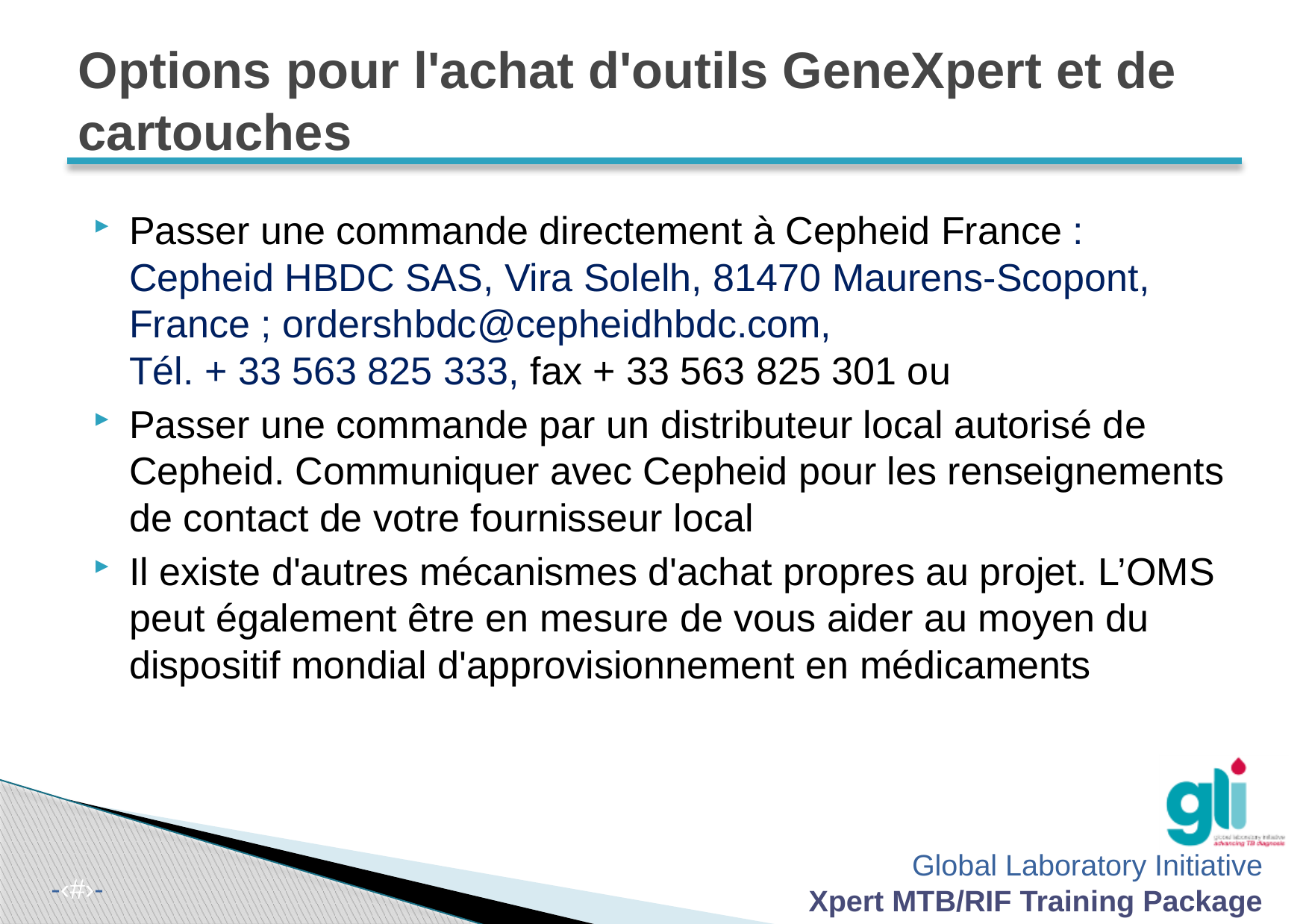

# Options pour l'achat d'outils GeneXpert et de cartouches
Passer une commande directement à Cepheid France :
Cepheid HBDC SAS, Vira Solelh, 81470 Maurens-Scopont, France ; ordershbdc@cepheidhbdc.com,
Tél. + 33 563 825 333, fax + 33 563 825 301 ou
Passer une commande par un distributeur local autorisé de Cepheid. Communiquer avec Cepheid pour les renseignements de contact de votre fournisseur local
Il existe d'autres mécanismes d'achat propres au projet. L’OMS peut également être en mesure de vous aider au moyen du dispositif mondial d'approvisionnement en médicaments